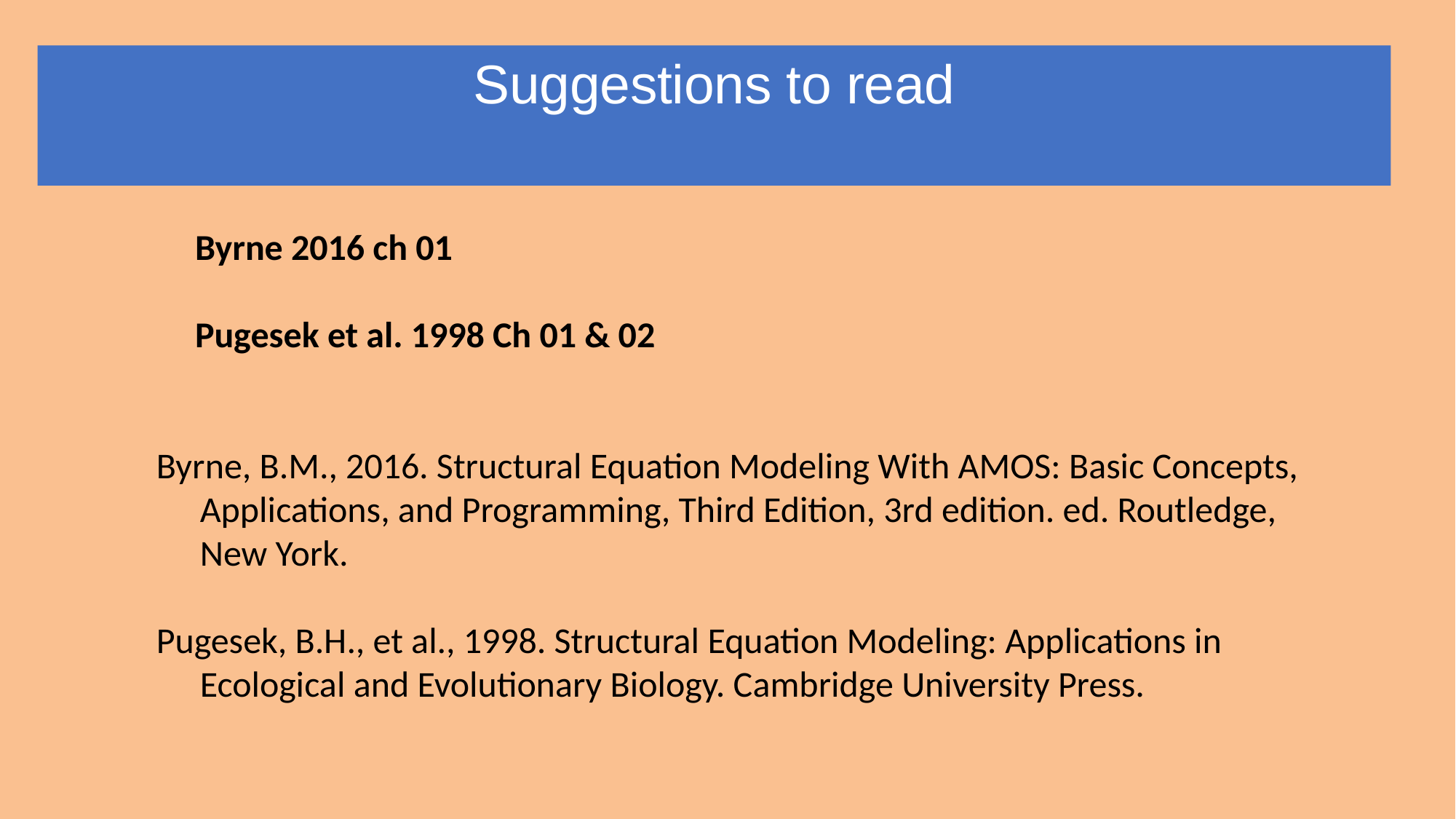

# Suggestions to read
Byrne 2016 ch 01

Pugesek et al. 1998 Ch 01 & 02
Byrne, B.M., 2016. Structural Equation Modeling With AMOS: Basic Concepts, Applications, and Programming, Third Edition, 3rd edition. ed. Routledge, New York.

Pugesek, B.H., et al., 1998. Structural Equation Modeling: Applications in Ecological and Evolutionary Biology. Cambridge University Press.